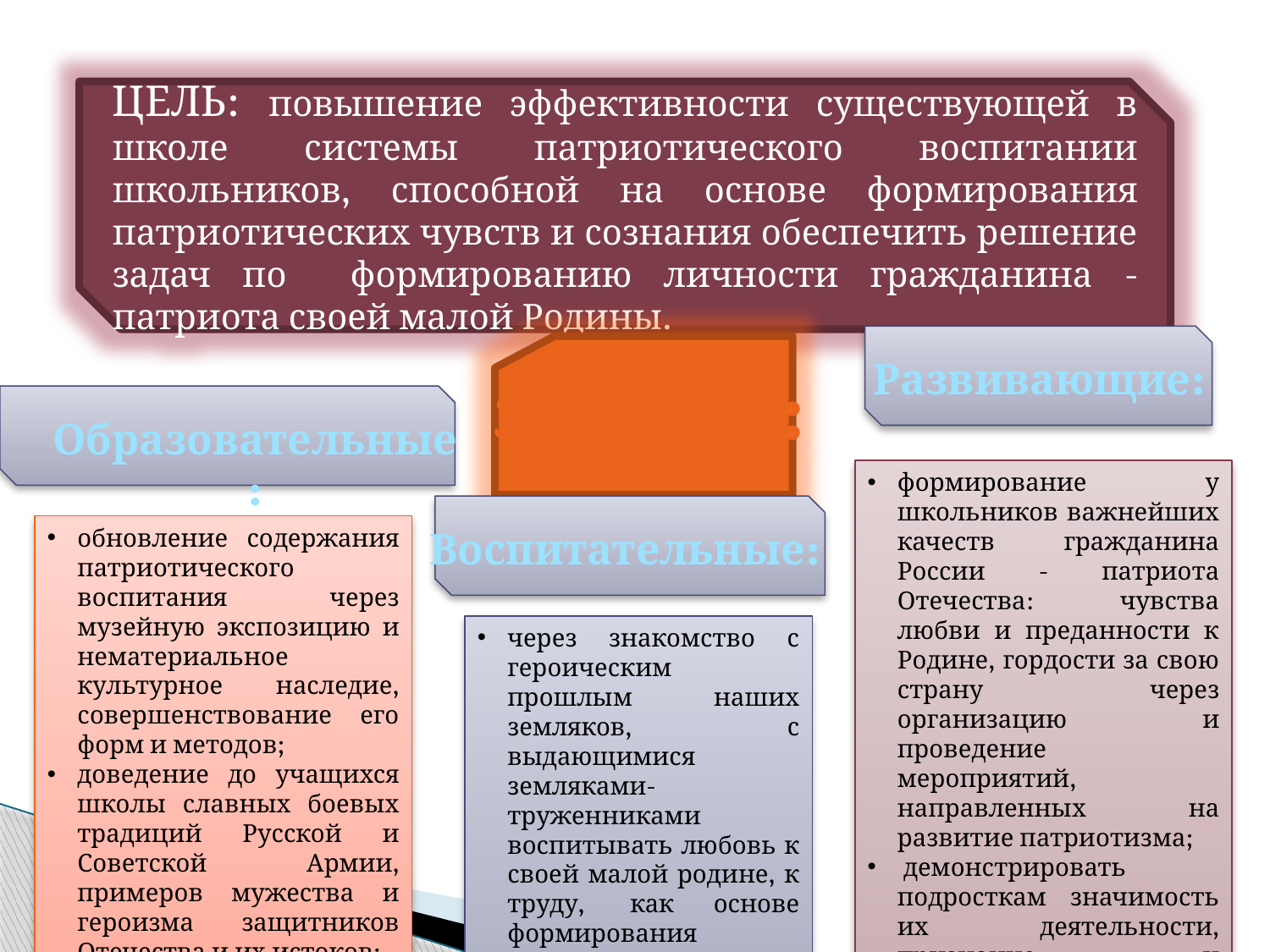

ЦЕЛЬ: повышение эффективности существующей в школе системы патриотического воспитании школьников, способной на основе формирования патриотических чувств и сознания обеспечить решение задач по  формированию личности гражданина - патриота своей малой Родины.

Развивающие:
задачи:

Образовательные:
формирование у школьников важнейших качеств гражданина России - патриота Отечества: чувства любви и преданности к Родине, гордости за свою страну через организацию и проведение мероприятий, направленных на развитие патриотизма;
 демонстрировать подросткам значимость их деятельности, признание  и востребованность обществом проявления их гражданских и патриотических качеств.

обновление содержания патриотического воспитания через музейную экспозицию и нематериальное культурное наследие, совершенствование его форм и методов;
доведение до учащихся школы славных боевых традиций Русской и Советской Армии, примеров мужества и героизма защитников Отечества и их истоков;

Воспитательные:
через знакомство с героическим прошлым наших земляков, с выдающимися земляками-труженниками воспитывать любовь к своей малой родине, к труду,  как основе формирования личности, патриотов своего села;